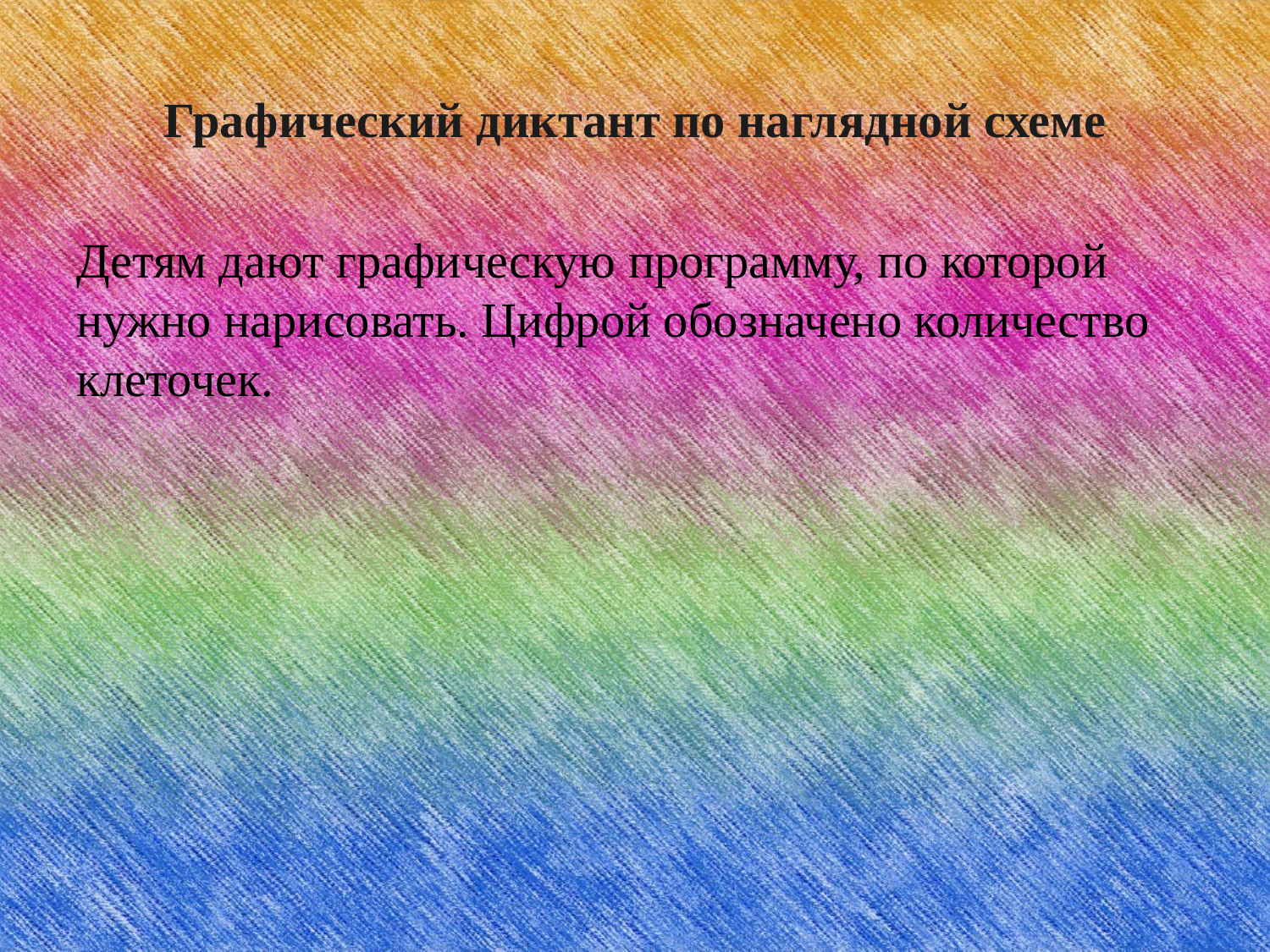

# Графический диктант по наглядной схеме
Детям дают графическую программу, по которой нужно нарисовать. Цифрой обозначено количество клеточек.